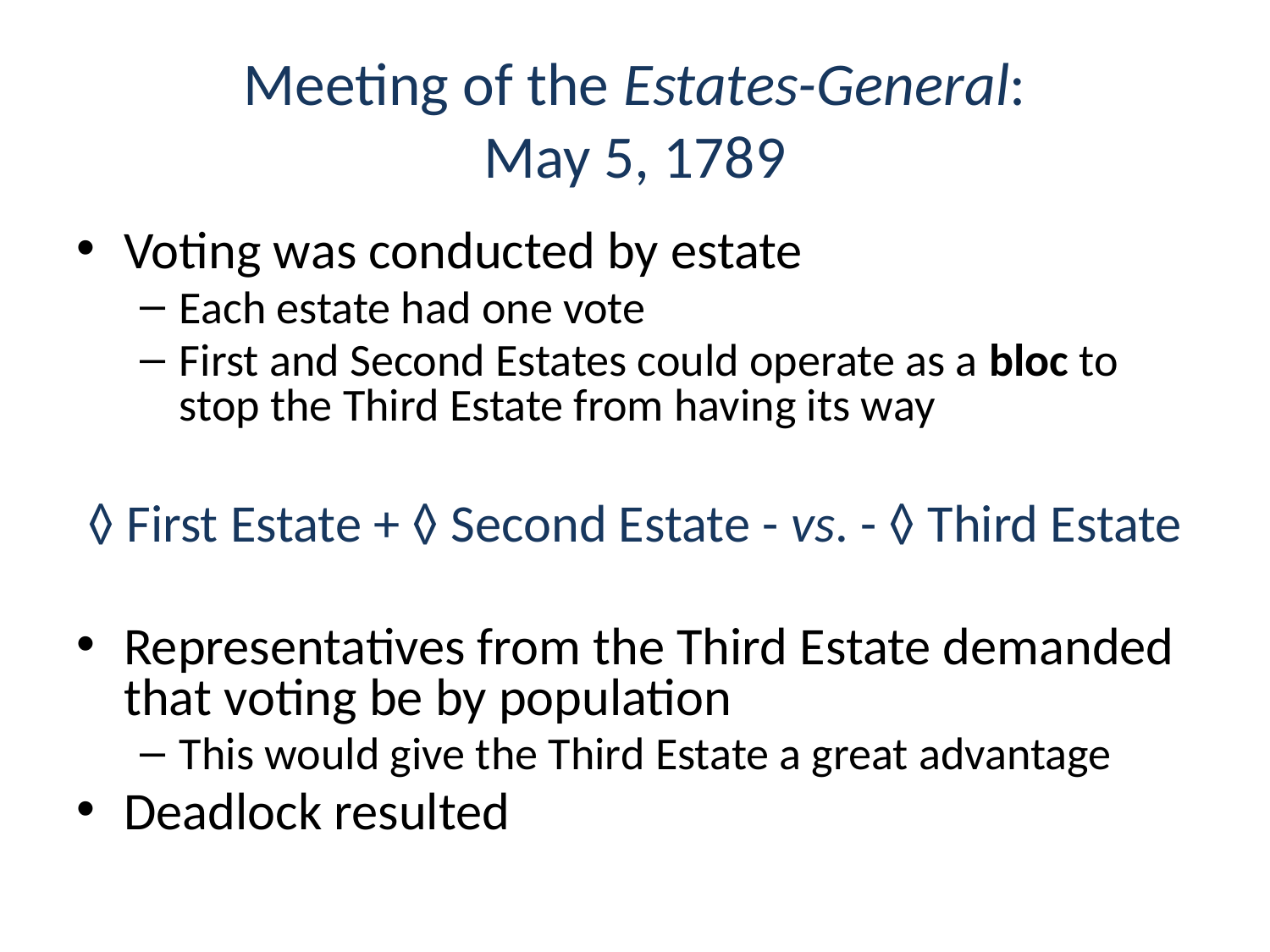

# Meeting of the Estates-General: May 5, 1789
Voting was conducted by estate
Each estate had one vote
First and Second Estates could operate as a bloc to stop the Third Estate from having its way

◊ First Estate + ◊ Second Estate - vs. - ◊ Third Estate

Representatives from the Third Estate demanded that voting be by population
This would give the Third Estate a great advantage
Deadlock resulted